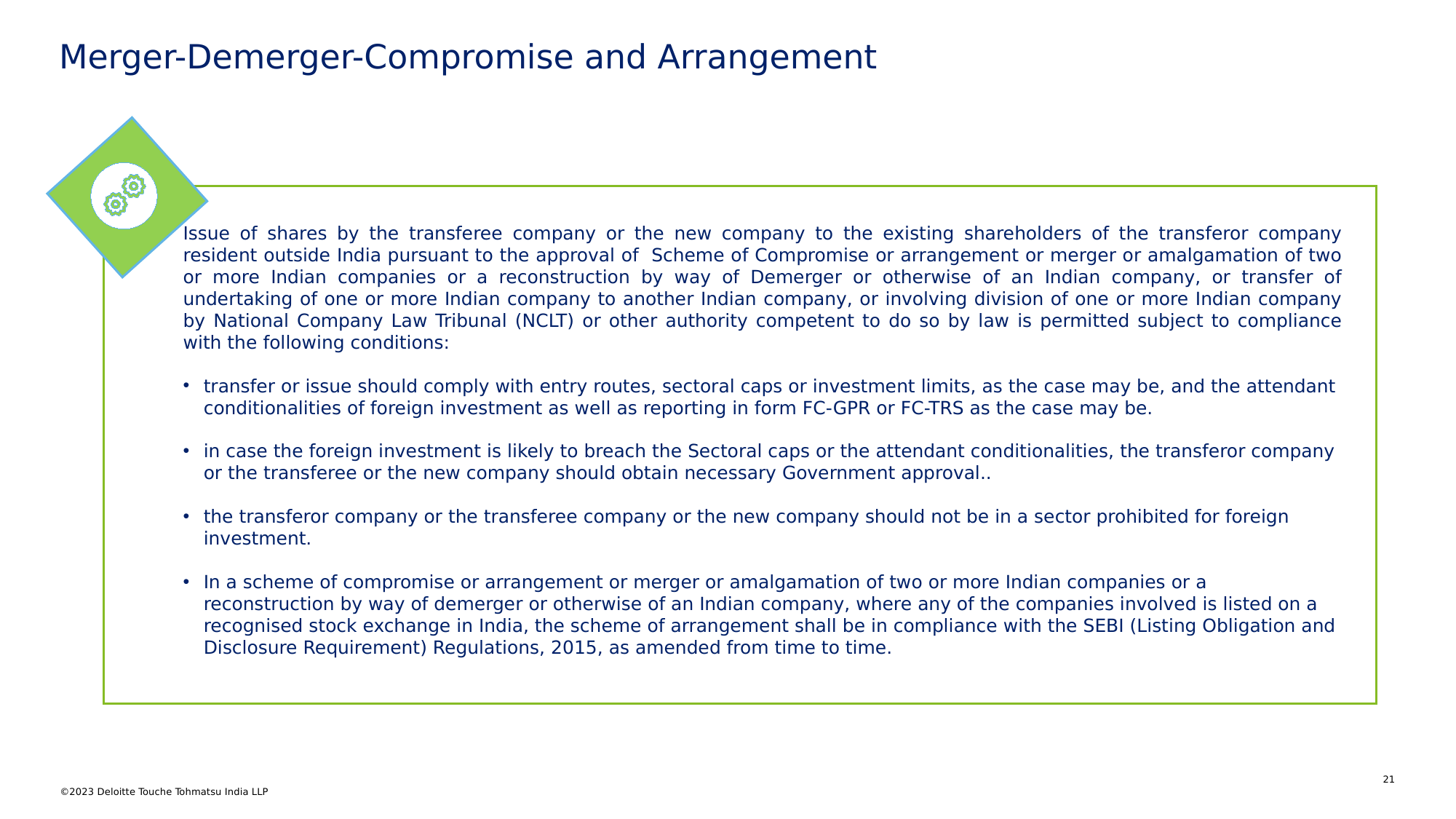

# Merger-Demerger-Compromise and Arrangement

Issue of shares by the transferee company or the new company to the existing shareholders of the transferor company resident outside India pursuant to the approval of  Scheme of Compromise or arrangement or merger or amalgamation of two or more Indian companies or a reconstruction by way of Demerger or otherwise of an Indian company, or transfer of undertaking of one or more Indian company to another Indian company, or involving division of one or more Indian company by National Company Law Tribunal (NCLT) or other authority competent to do so by law is permitted subject to compliance with the following conditions:

transfer or issue should comply with entry routes, sectoral caps or investment limits, as the case may be, and the attendant conditionalities of foreign investment as well as reporting in form FC-GPR or FC-TRS as the case may be.

in case the foreign investment is likely to breach the Sectoral caps or the attendant conditionalities, the transferor company or the transferee or the new company should obtain necessary Government approval..

the transferor company or the transferee company or the new company should not be in a sector prohibited for foreign investment.

In a scheme of compromise or arrangement or merger or amalgamation of two or more Indian companies or a reconstruction by way of demerger or otherwise of an Indian company, where any of the companies involved is listed on a recognised stock exchange in India, the scheme of arrangement shall be in compliance with the SEBI (Listing Obligation and Disclosure Requirement) Regulations, 2015, as amended from time to time.